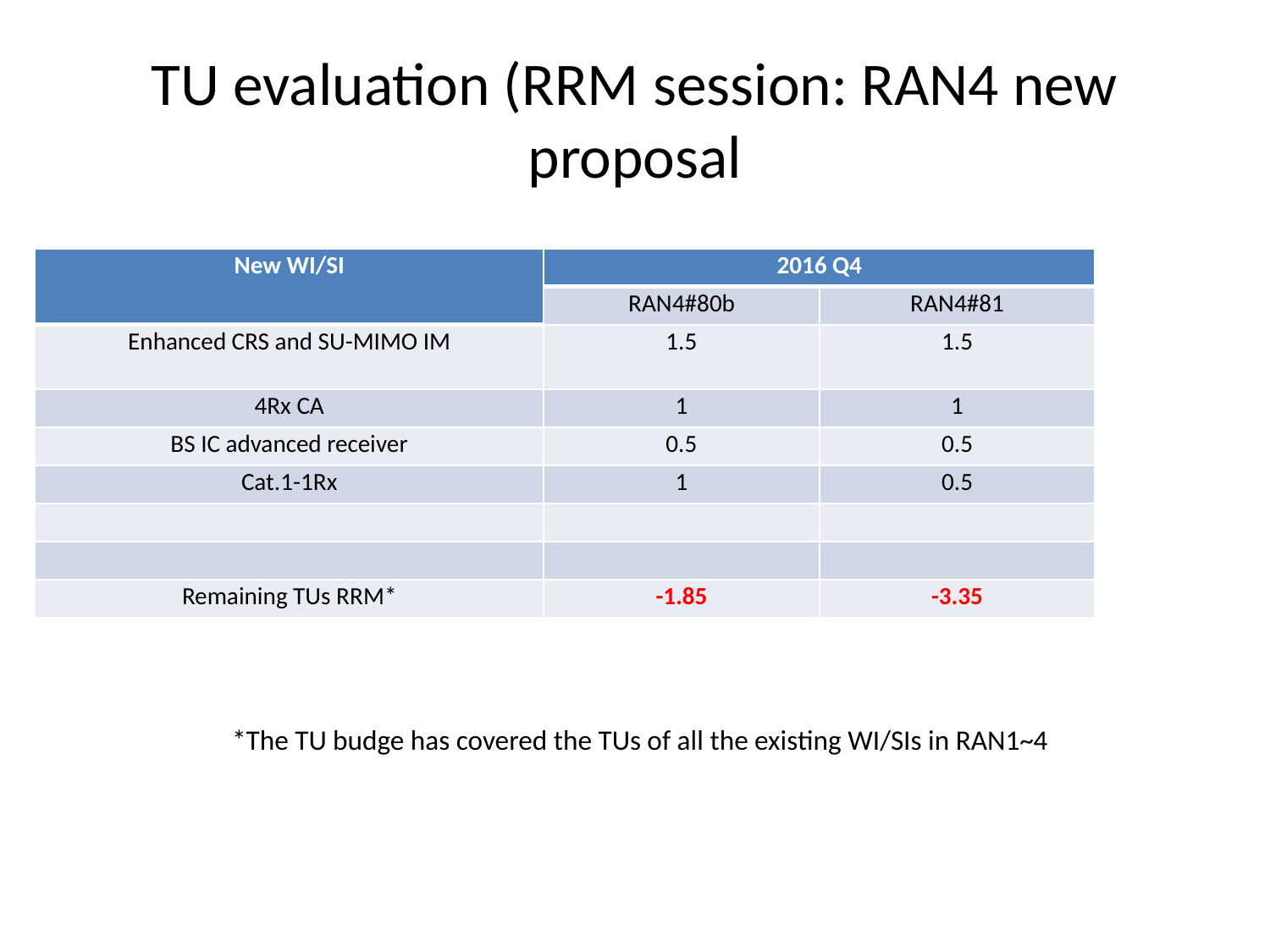

# TU evaluation (RRM session: RAN4 new proposal
| New WI/SI | 2016 Q4 |  |
| --- | --- | --- |
|  | RAN4#80b | RAN4#81 |
| Enhanced CRS and SU-MIMO IM | 1.5 | 1.5 |
| 4Rx CA | 1 | 1 |
| BS IC advanced receiver | 0.5 | 0.5 |
| Cat.1-1Rx | 1 | 0.5 |
|  |  |  |
|  |  |  |
| Remaining TUs RRM\* | -1.85 | -3.35 |
*The TU budge has covered the TUs of all the existing WI/SIs in RAN1~4